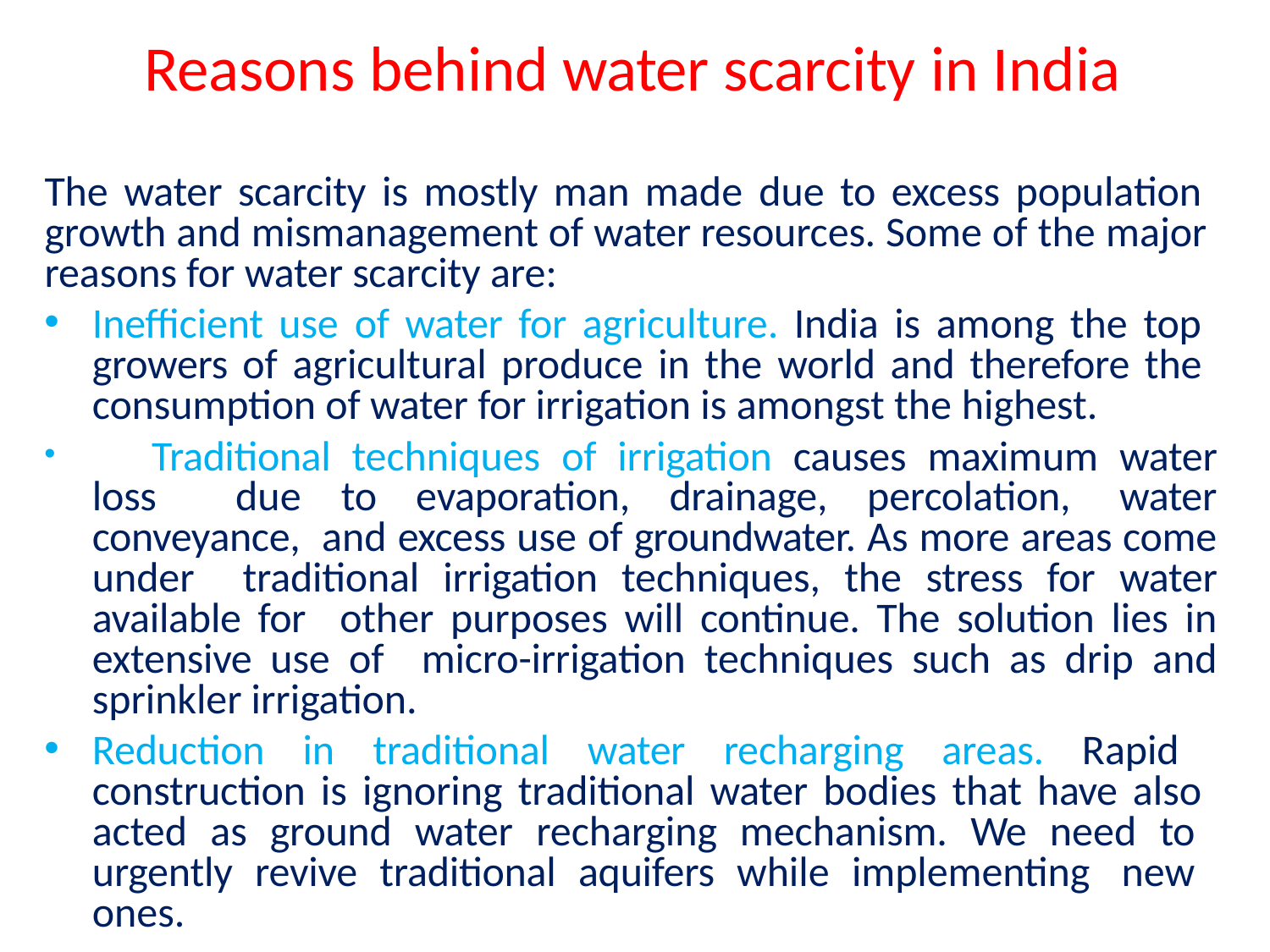

# Reasons behind water scarcity in India
The water scarcity is mostly man made due to excess population  growth and mismanagement of water resources. Some of the major  reasons for water scarcity are:
Inefficient use of water for agriculture. India is among the top  growers of agricultural produce in the world and therefore the  consumption of water for irrigation is amongst the highest.
	Traditional techniques of irrigation causes maximum water loss  due to evaporation, drainage, percolation, water conveyance,  and excess use of groundwater. As more areas come under  traditional irrigation techniques, the stress for water available for  other purposes will continue. The solution lies in extensive use of  micro-irrigation techniques such as drip and sprinkler irrigation.
Reduction in traditional water recharging areas. Rapid  construction is ignoring traditional water bodies that have also  acted as ground water recharging mechanism. We need to  urgently revive traditional aquifers while implementing new  ones.